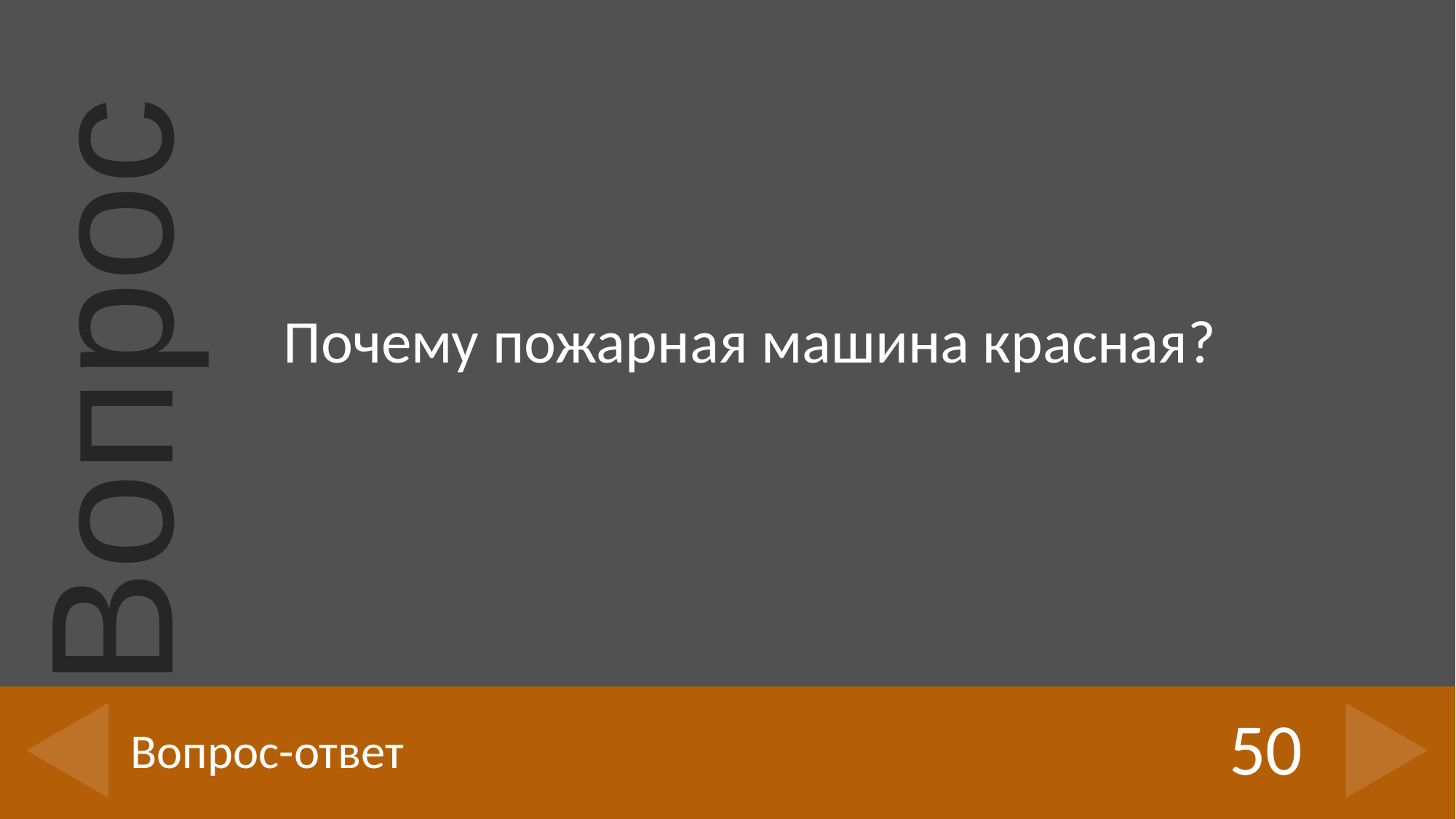

Почему пожарная машина красная?
50
# Вопрос-ответ